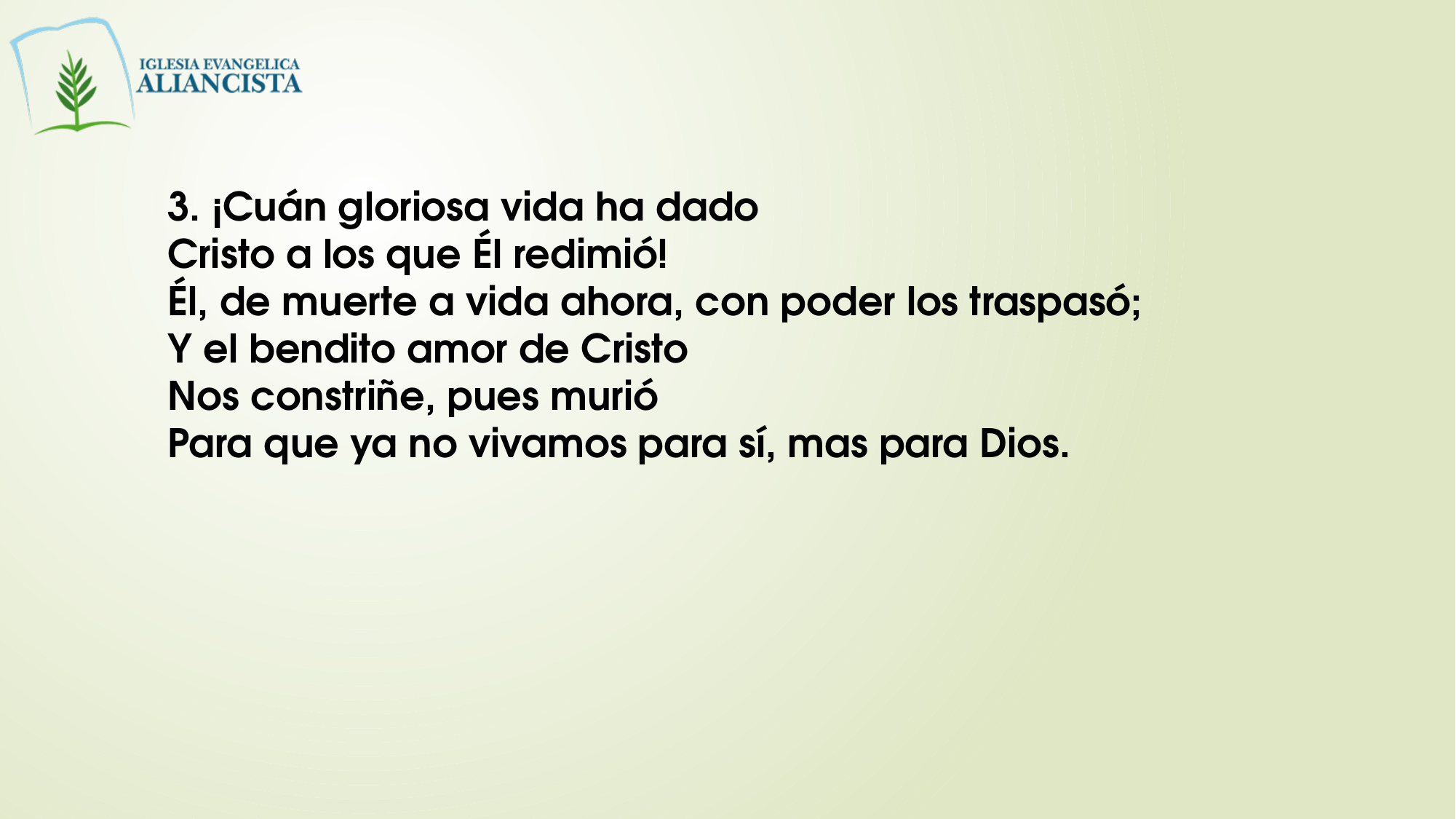

3. ¡Cuán gloriosa vida ha dado
Cristo a los que Él redimió!
Él, de muerte a vida ahora, con poder los traspasó;
Y el bendito amor de Cristo
Nos constriñe, pues murió
Para que ya no vivamos para sí, mas para Dios.